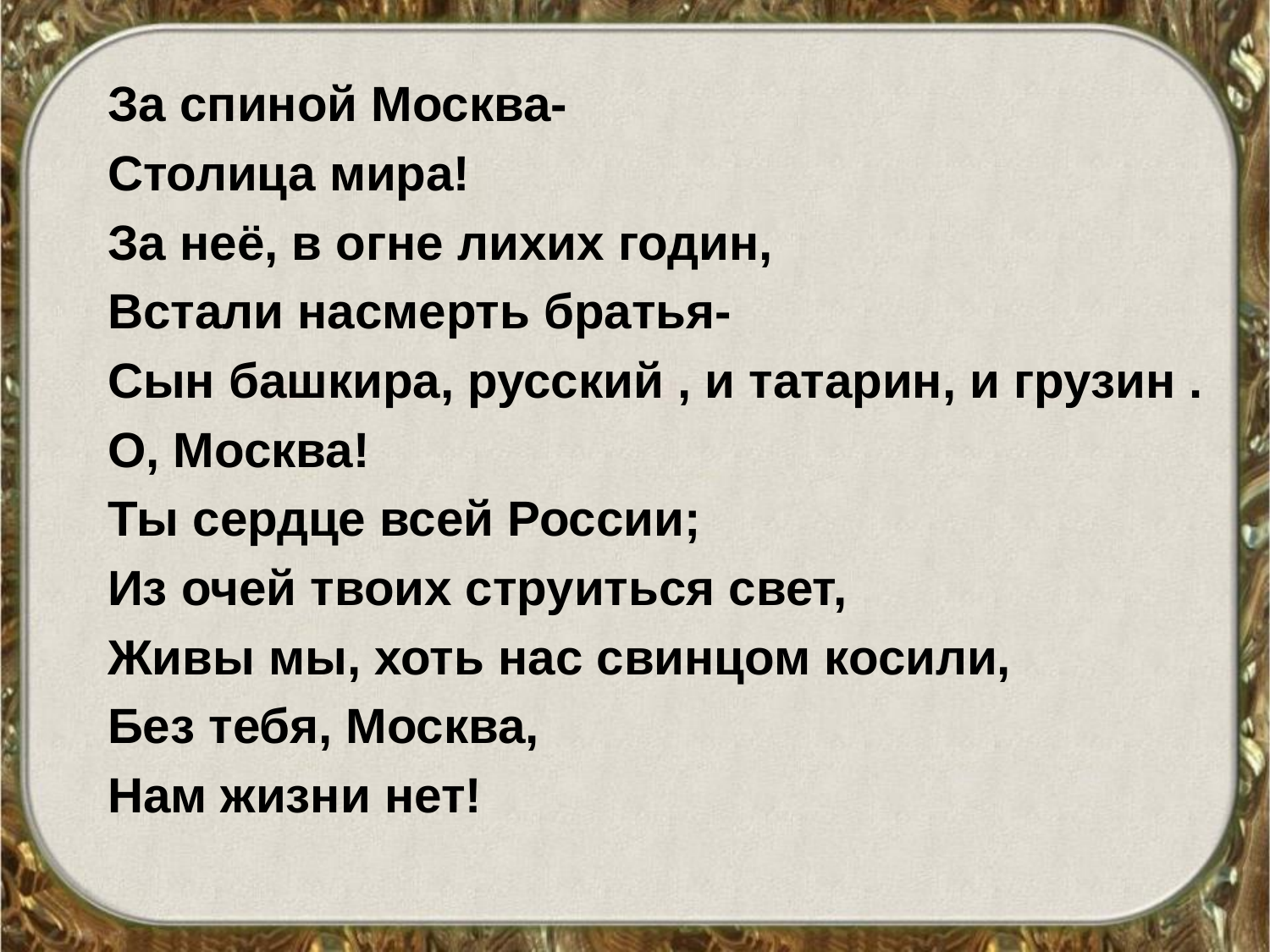

За спиной Москва-
Столица мира!
За неё, в огне лихих годин,
Встали насмерть братья-
Сын башкира, русский , и татарин, и грузин .
О, Москва!
Ты сердце всей России;
Из очей твоих струиться свет,
Живы мы, хоть нас свинцом косили,
Без тебя, Москва,
Нам жизни нет!